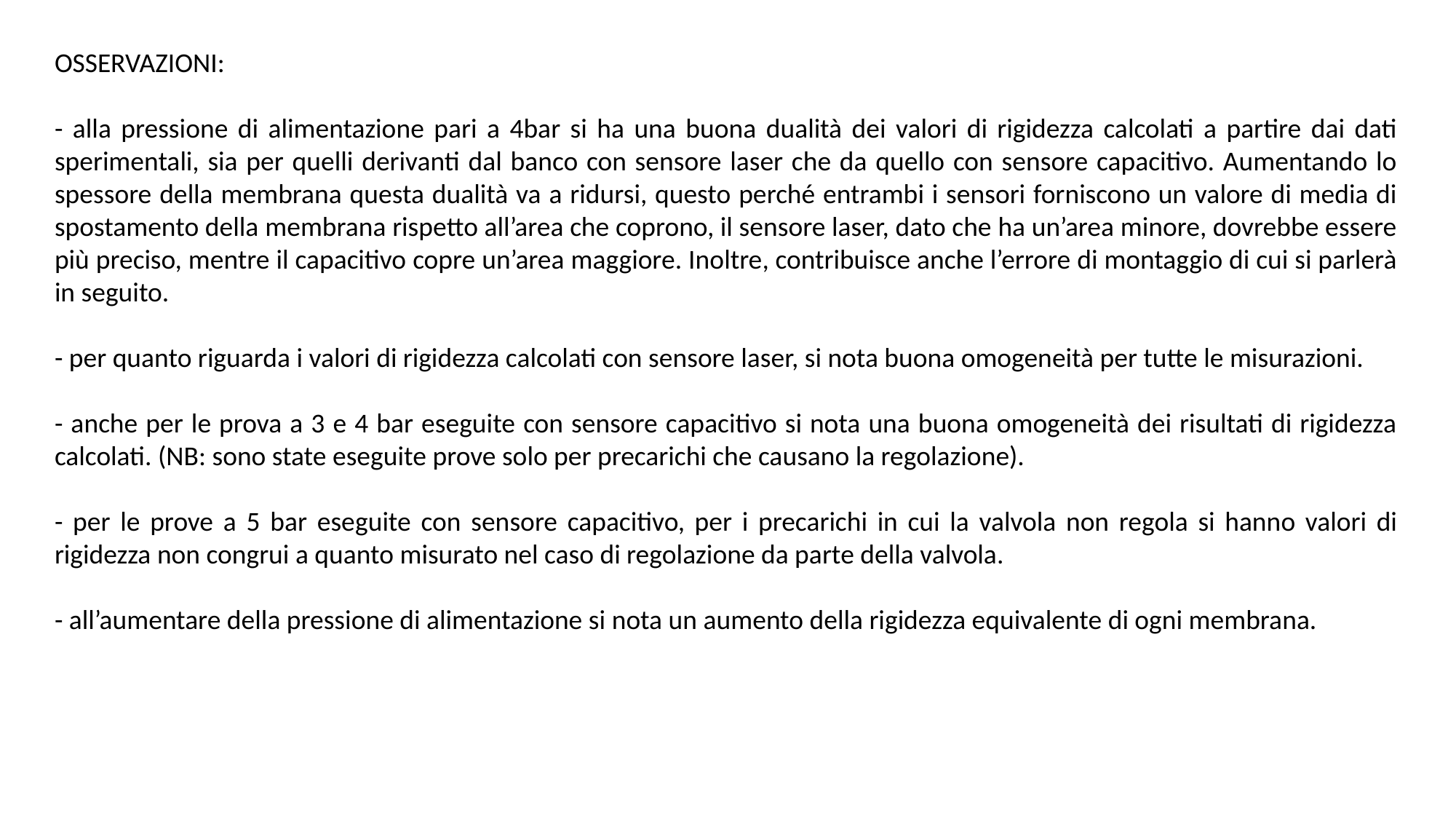

OSSERVAZIONI:

- alla pressione di alimentazione pari a 4bar si ha una buona dualità dei valori di rigidezza calcolati a partire dai dati sperimentali, sia per quelli derivanti dal banco con sensore laser che da quello con sensore capacitivo. Aumentando lo spessore della membrana questa dualità va a ridursi, questo perché entrambi i sensori forniscono un valore di media di spostamento della membrana rispetto all’area che coprono, il sensore laser, dato che ha un’area minore, dovrebbe essere più preciso, mentre il capacitivo copre un’area maggiore. Inoltre, contribuisce anche l’errore di montaggio di cui si parlerà in seguito.

- per quanto riguarda i valori di rigidezza calcolati con sensore laser, si nota buona omogeneità per tutte le misurazioni.

- anche per le prova a 3 e 4 bar eseguite con sensore capacitivo si nota una buona omogeneità dei risultati di rigidezza calcolati. (NB: sono state eseguite prove solo per precarichi che causano la regolazione).

- per le prove a 5 bar eseguite con sensore capacitivo, per i precarichi in cui la valvola non regola si hanno valori di rigidezza non congrui a quanto misurato nel caso di regolazione da parte della valvola.

- all’aumentare della pressione di alimentazione si nota un aumento della rigidezza equivalente di ogni membrana.